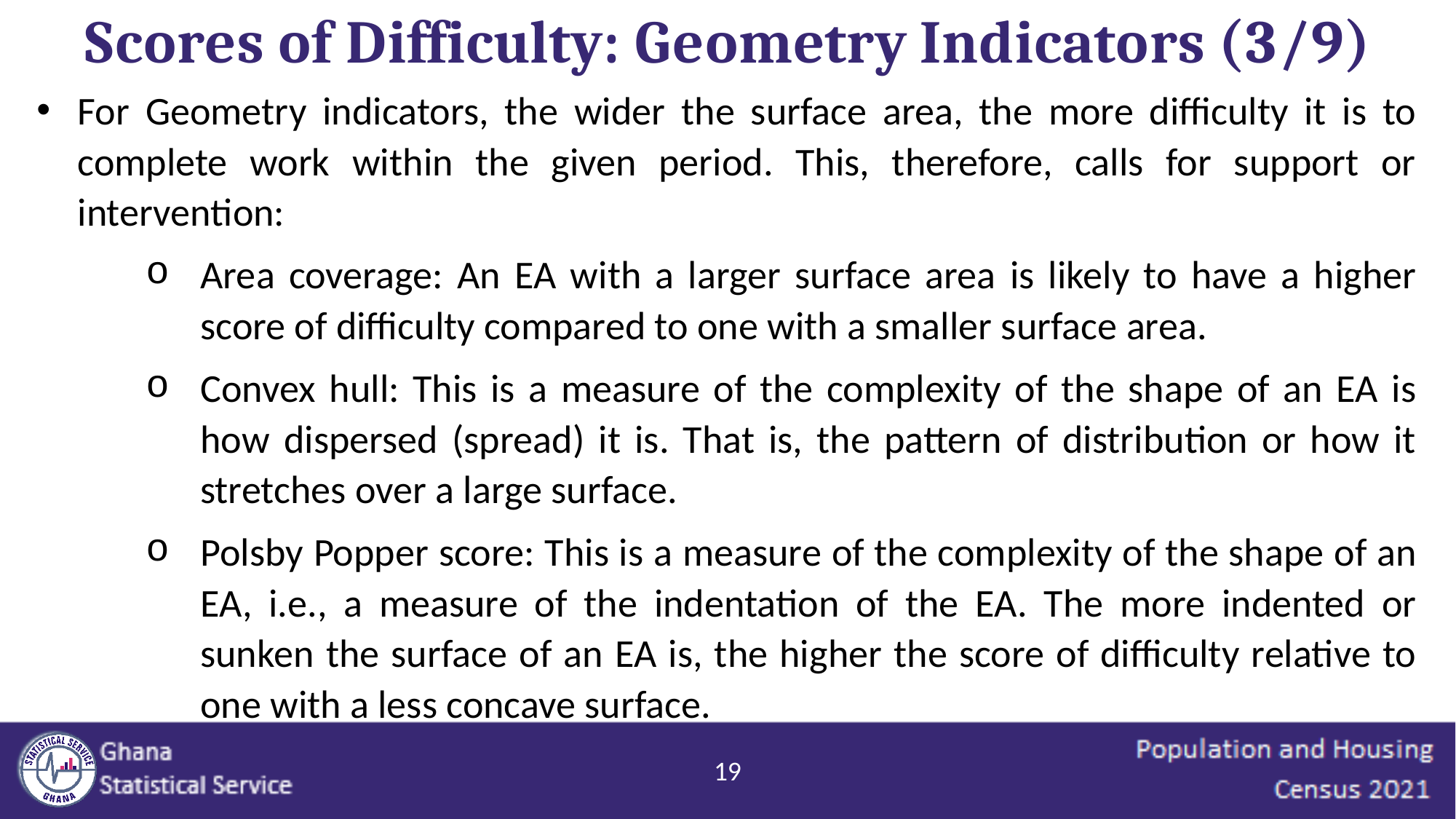

Scores of Difficulty: Geometry Indicators (3/9)
For Geometry indicators, the wider the surface area, the more difficulty it is to complete work within the given period. This, therefore, calls for support or intervention:
Area coverage: An EA with a larger surface area is likely to have a higher score of difficulty compared to one with a smaller surface area.
Convex hull: This is a measure of the complexity of the shape of an EA is how dispersed (spread) it is. That is, the pattern of distribution or how it stretches over a large surface.
Polsby Popper score: This is a measure of the complexity of the shape of an EA, i.e., a measure of the indentation of the EA. The more indented or sunken the surface of an EA is, the higher the score of difficulty relative to one with a less concave surface.

19